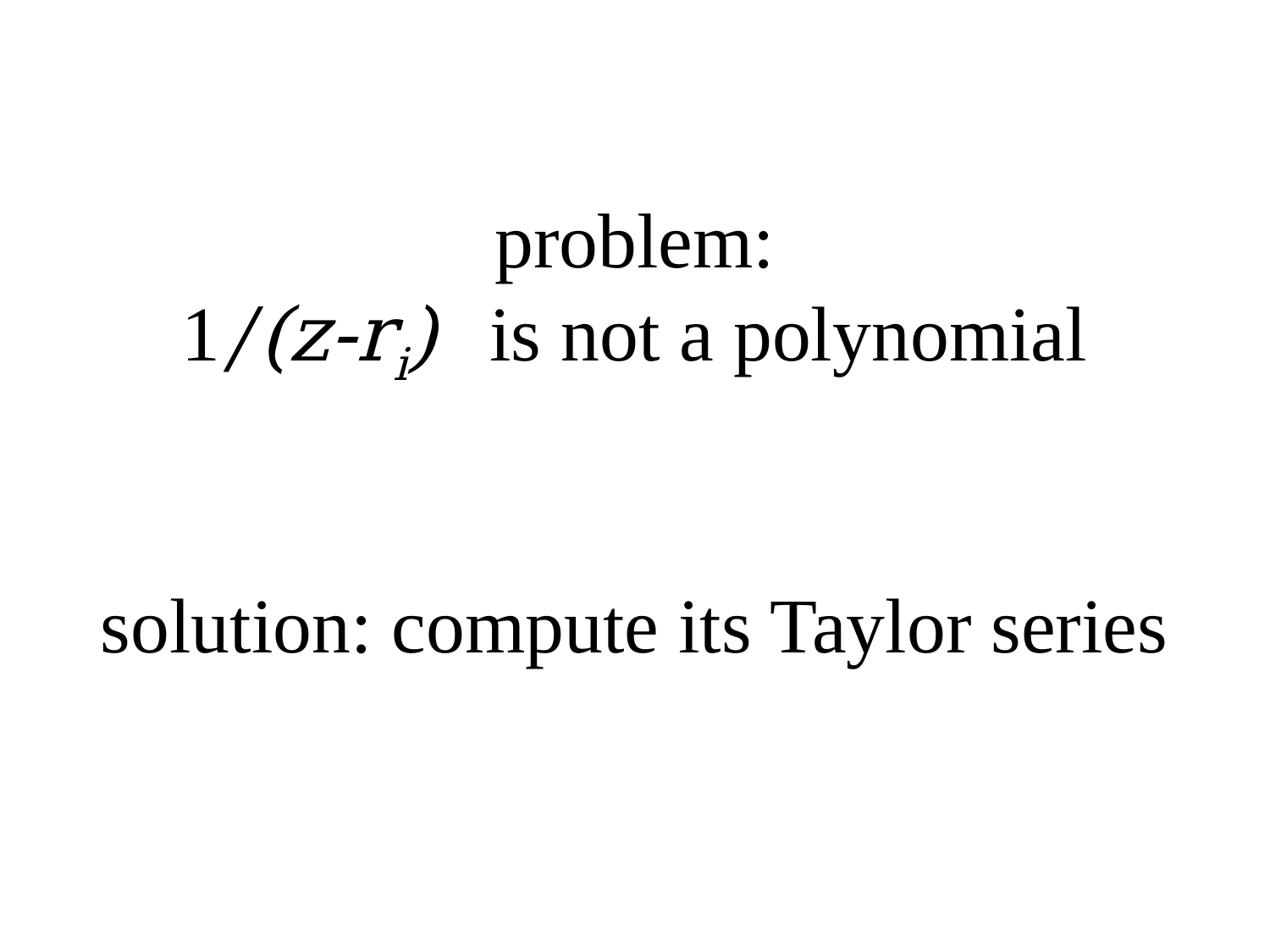

# problem: 1/(z-ri)  is not a polynomial solution: compute its Taylor series